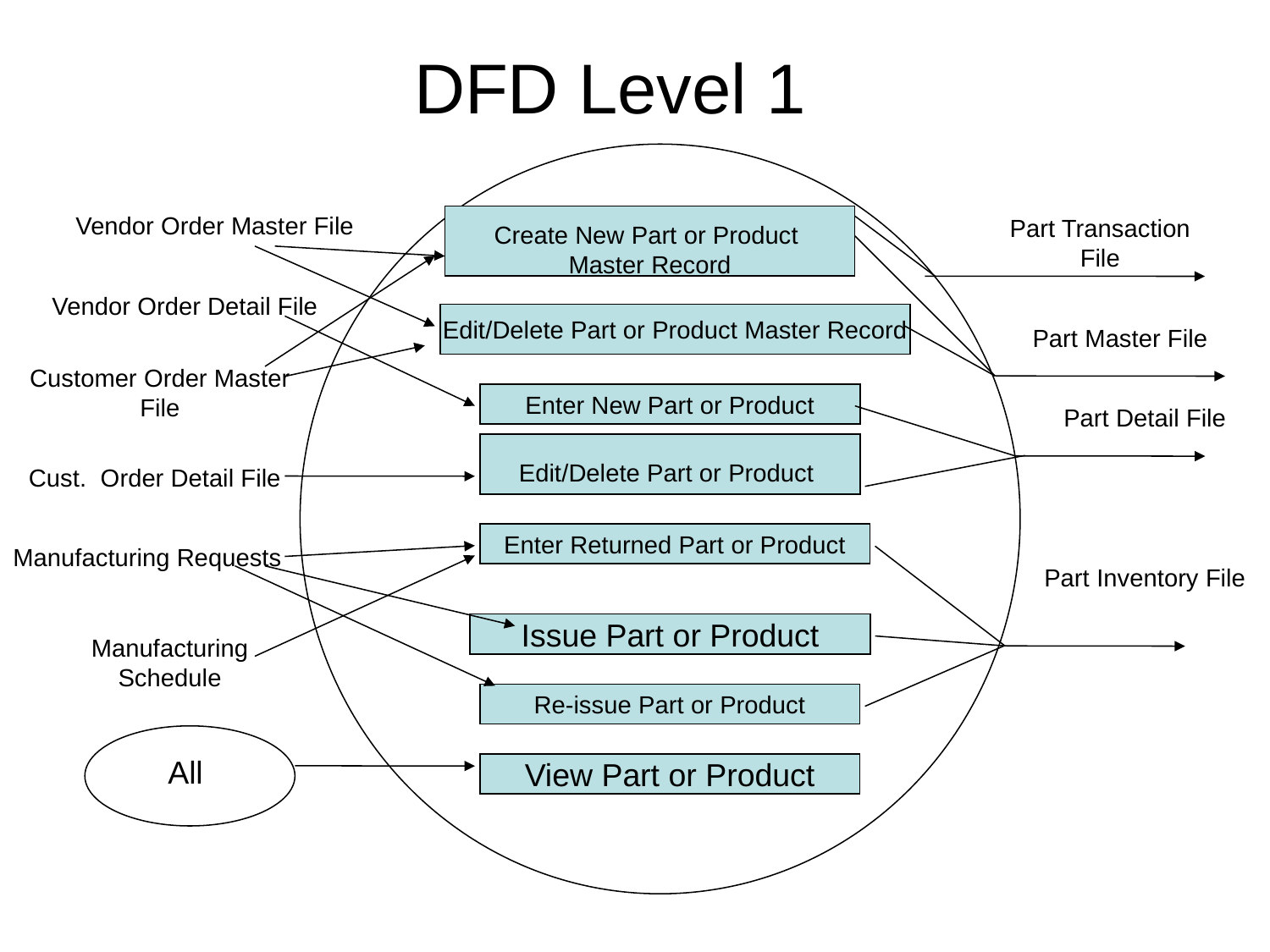

# DFD Level 1

Vendor Order Master File

Create New Part or Product
Master Record

Part Transaction File

Vendor Order Detail File
Edit/Delete Part or Product Master Record

Part Master File

Customer Order Master File

Enter New Part or Product
Part Detail File

Edit/Delete Part or Product

Cust.  Order Detail File

Enter Returned Part or Product
Manufacturing Requests

Part Inventory File

Issue Part or Product
Manufacturing Schedule

Re-issue Part or Product

All
View Part or Product